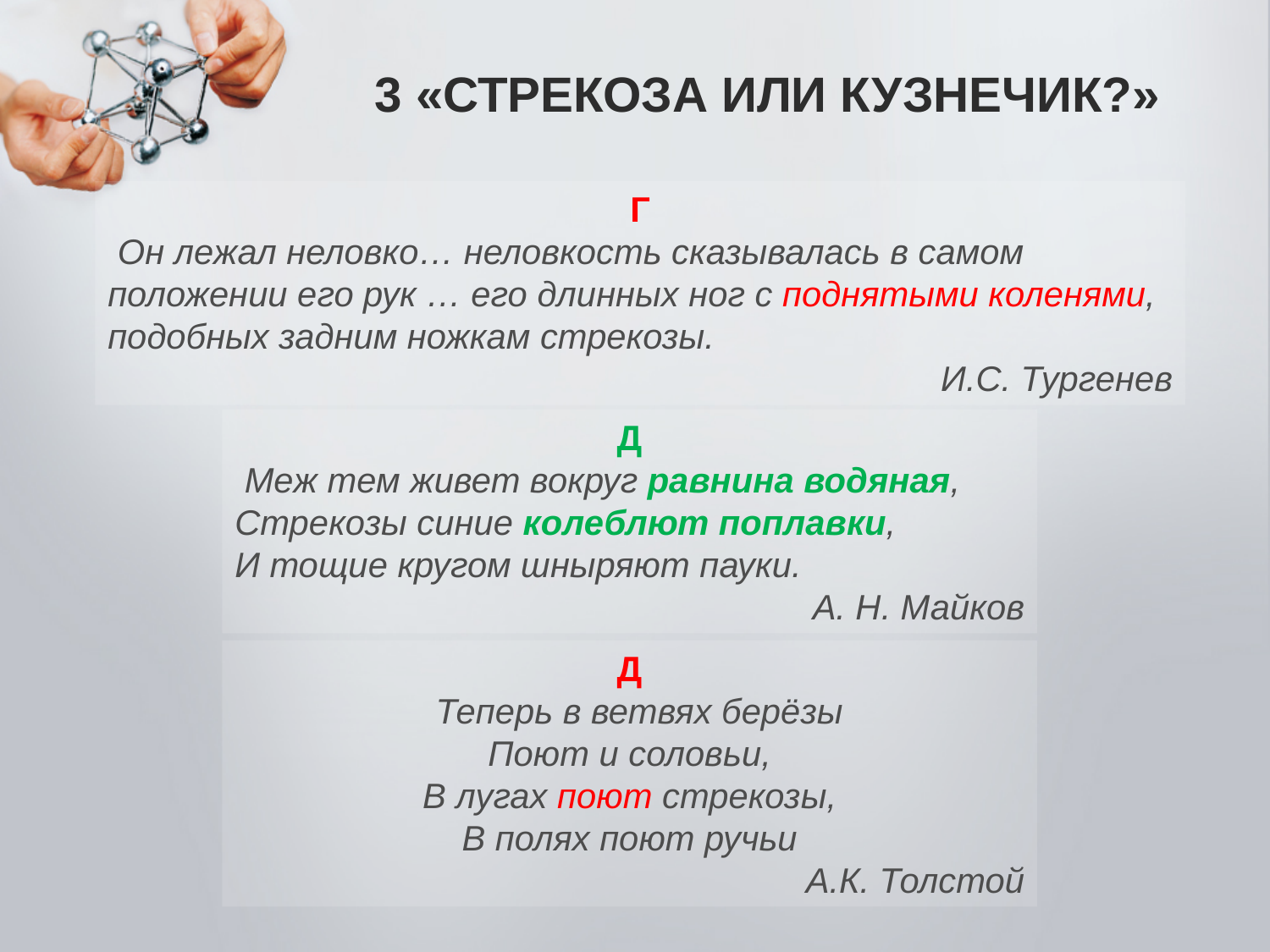

# 3 «СТРЕКОЗА ИЛИ КУЗНЕЧИК?»
Г
 Он лежал неловко… неловкость сказывалась в самом положении его рук … его длинных ног с поднятыми коленями, подобных задним ножкам стрекозы.
И.С. Тургенев
Д
 Меж тем живет вокруг равнина водяная,
Стрекозы синие колеблют поплавки,
И тощие кругом шныряют пауки.
А. Н. Майков
Д
  Теперь в ветвях берёзы
Поют и соловьи,
В лугах поют стрекозы,
В полях поют ручьи
А.К. Толстой